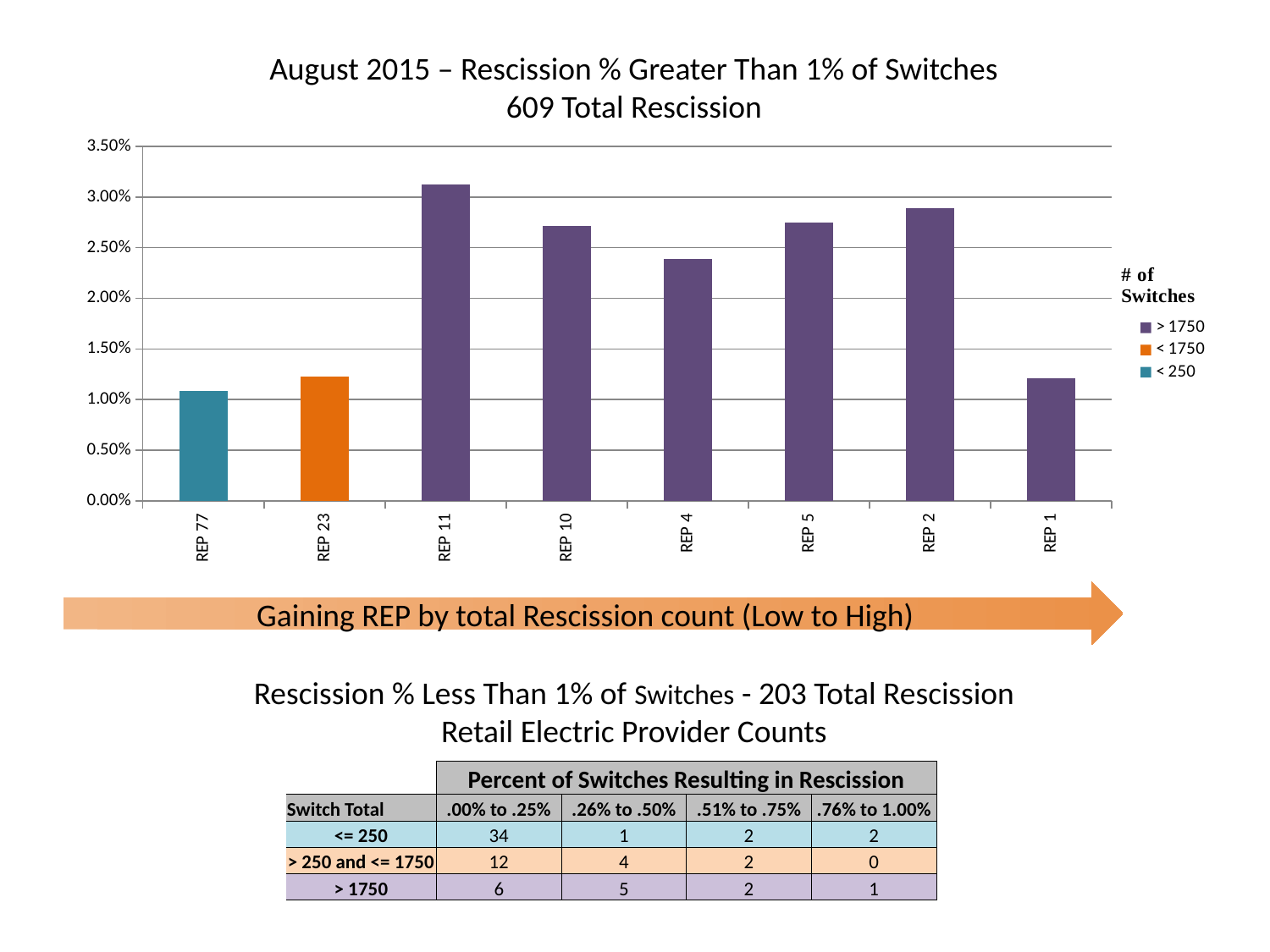

August 2015 – Rescission % Greater Than 1% of Switches
609 Total Rescission

### Chart

| Category | < 250 | < 1750 | > 1750 |
|---|---|---|---|
| REP 77 | 0.0108695652173913 | 0.0 | 0.0 |
| REP 23 | 0.0 | 0.0122850122850122 | 0.0 |
| REP 11 | 0.0 | 0.0 | 0.0312124849939975 |
| REP 10 | 0.0 | 0.0 | 0.0271317829457364 |
| REP 4 | 0.0 | 0.0 | 0.0238643500104668 |
| REP 5 | 0.0 | 0.0 | 0.0274869109947643 |
| REP 2 | 0.0 | 0.0 | 0.0288636363636363 |
| REP 1 | 0.0 | 0.0 | 0.0120937263794406 |
Gaining REP by total Rescission count (Low to High)
Rescission % Less Than 1% of Switches - 203 Total Rescission
Retail Electric Provider Counts
|  | Percent of Switches Resulting in Rescission |  |  |  |
| --- | --- | --- | --- | --- |
| Switch Total | .00% to .25% | .26% to .50% | .51% to .75% | .76% to 1.00% |
| <= 250 | 34 | 1 | 2 | 2 |
| > 250 and <= 1750 | 12 | 4 | 2 | 0 |
| > 1750 | 6 | 5 | 2 | 1 |